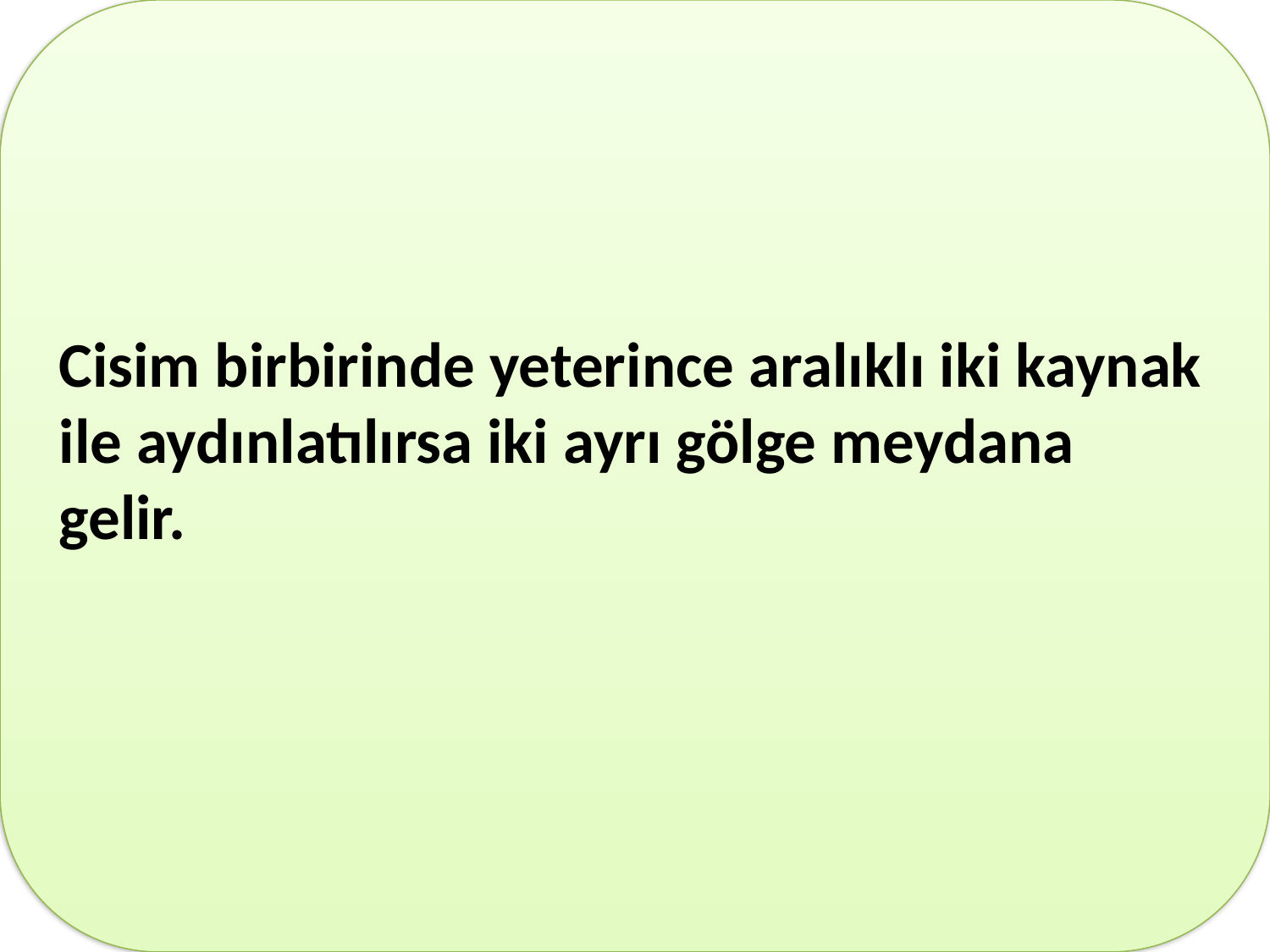

Cisim birbirinde yeterince aralıklı iki kaynak ile aydınlatılırsa iki ayrı gölge meydana gelir.